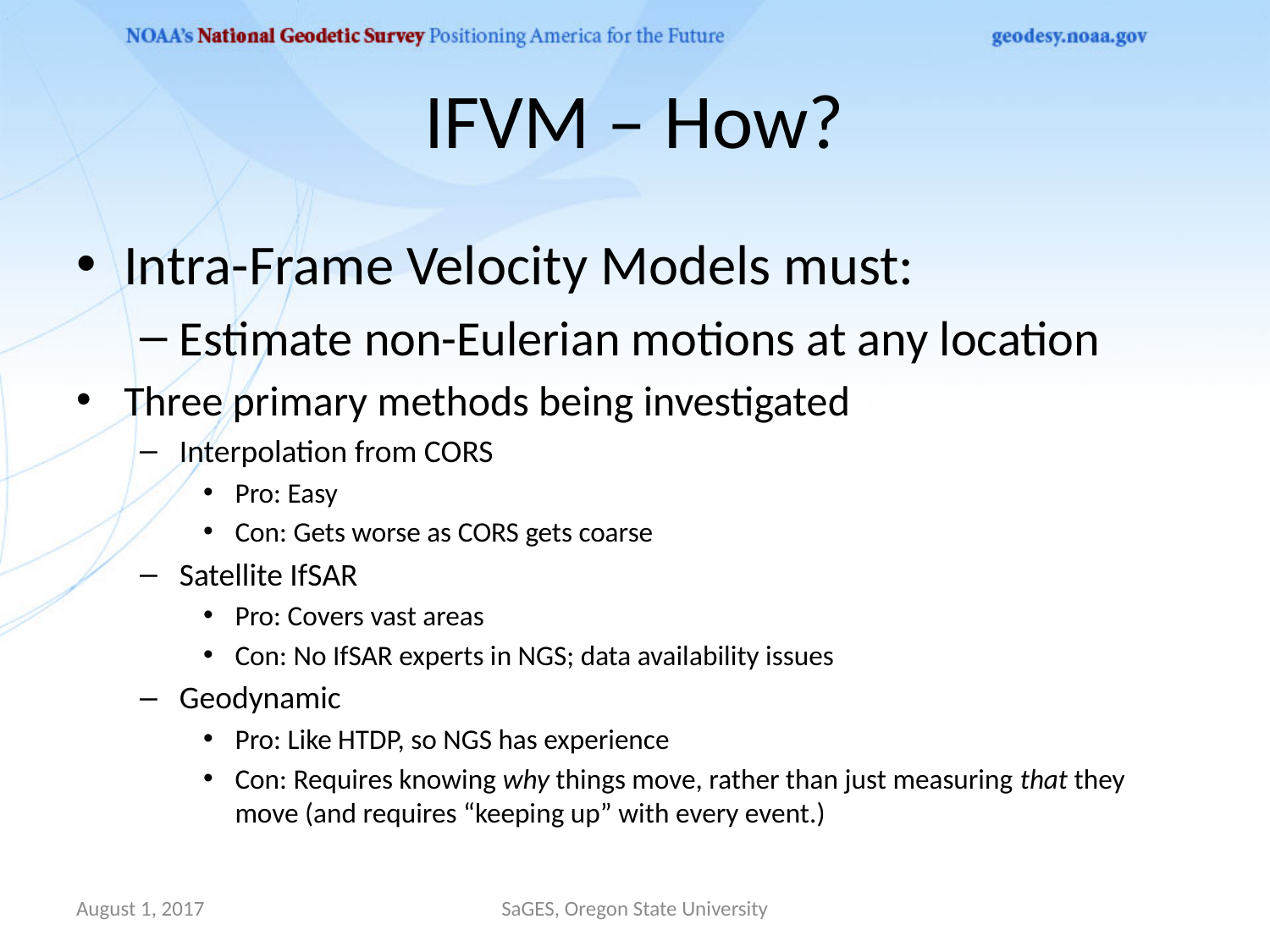

# IFVM – How?
Intra-Frame Velocity Models must:
Estimate non-Eulerian motions at any location
Three primary methods being investigated
Interpolation from CORS
Pro: Easy
Con: Gets worse as CORS gets coarse
Satellite IfSAR
Pro: Covers vast areas
Con: No IfSAR experts in NGS; data availability issues
Geodynamic
Pro: Like HTDP, so NGS has experience
Con: Requires knowing why things move, rather than just measuring that they move (and requires “keeping up” with every event.)
August 1, 2017
SaGES, Oregon State University